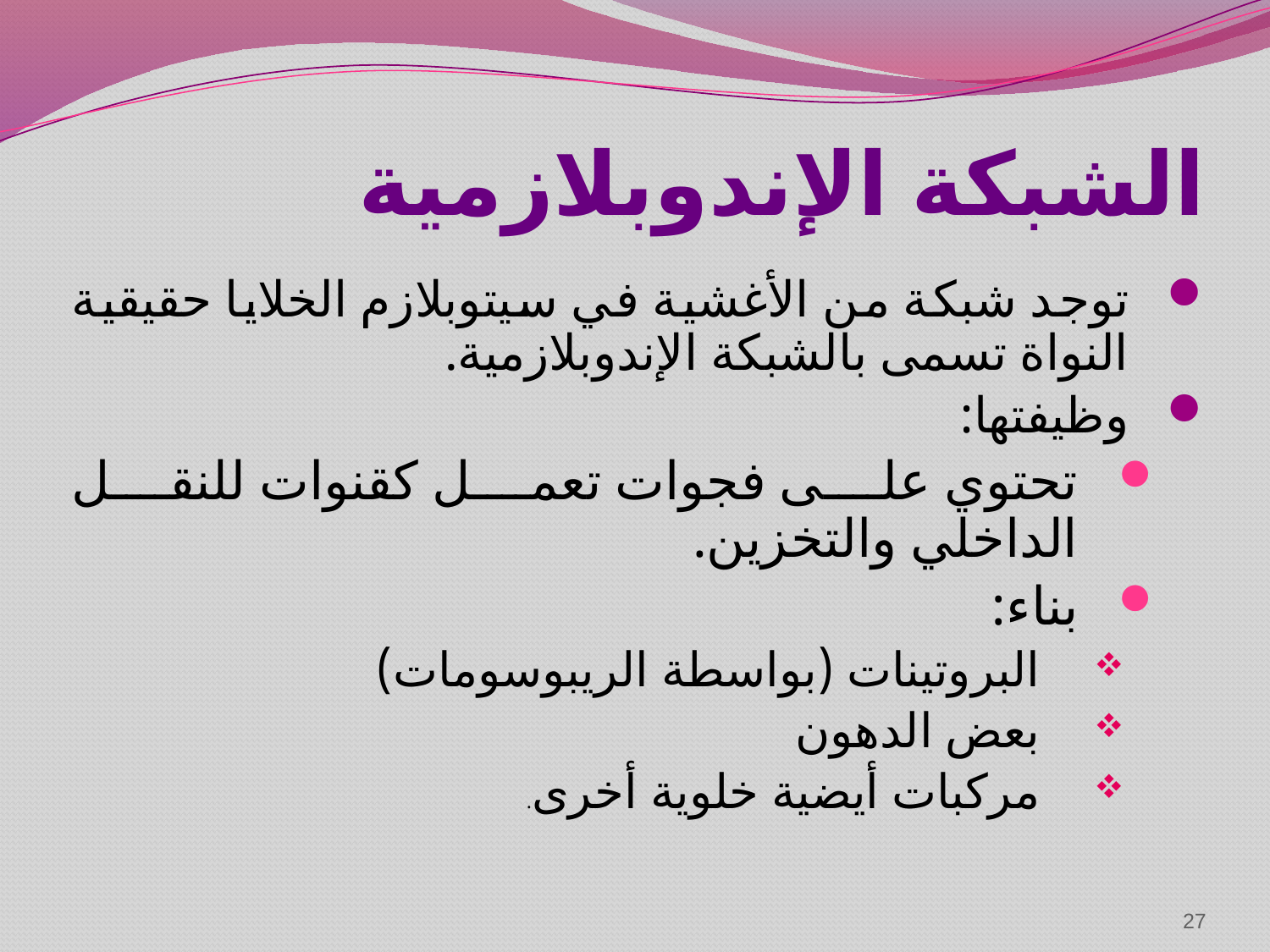

# الشبكة الإندوبلازمية
توجد شبكة من الأغشية في سيتوبلازم الخلايا حقيقية النواة تسمى بالشبكة الإندوبلازمية.
وظيفتها:
تحتوي على فجوات تعمل كقنوات للنقل الداخلي والتخزين.
بناء:
البروتينات (بواسطة الريبوسومات)
بعض الدهون
مركبات أيضية خلوية أخرى.
27